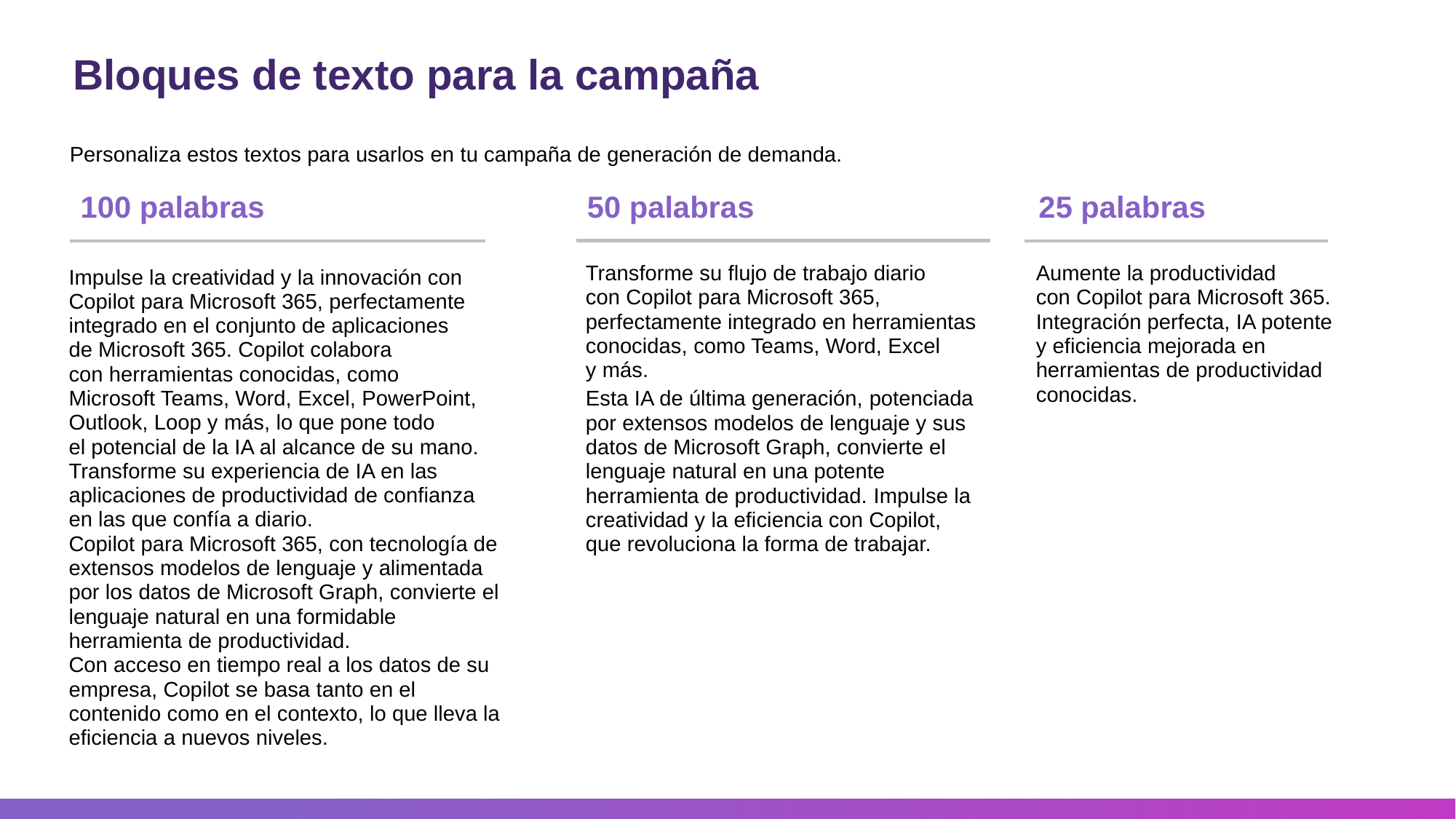

Bloques de texto para la campaña
Personaliza estos textos para usarlos en tu campaña de generación de demanda.
25 palabras
100 palabras
50 palabras
Transforme su flujo de trabajo diario
con Copilot para Microsoft 365, perfectamente integrado en herramientas conocidas, como Teams, Word, Excel
y más.
Esta IA de última generación, potenciada por extensos modelos de lenguaje y sus datos de Microsoft Graph, convierte el lenguaje natural en una potente herramienta de productividad. Impulse la creatividad y la eficiencia con Copilot, que revoluciona la forma de trabajar.
Aumente la productividad
con Copilot para Microsoft 365. Integración perfecta, IA potente
y eficiencia mejorada en herramientas de productividad conocidas.

Impulse la creatividad y la innovación con Copilot para Microsoft 365, perfectamente integrado en el conjunto de aplicaciones
de Microsoft 365. Copilot colabora
con herramientas conocidas, como
Microsoft Teams, Word, Excel, PowerPoint, Outlook, Loop y más, lo que pone todo
el potencial de la IA al alcance de su mano. Transforme su experiencia de IA en las aplicaciones de productividad de confianza en las que confía a diario.
Copilot para Microsoft 365, con tecnología de extensos modelos de lenguaje y alimentada por los datos de Microsoft Graph, convierte el lenguaje natural en una formidable herramienta de productividad.
Con acceso en tiempo real a los datos de su empresa, Copilot se basa tanto en el contenido como en el contexto, lo que lleva la eficiencia a nuevos niveles.